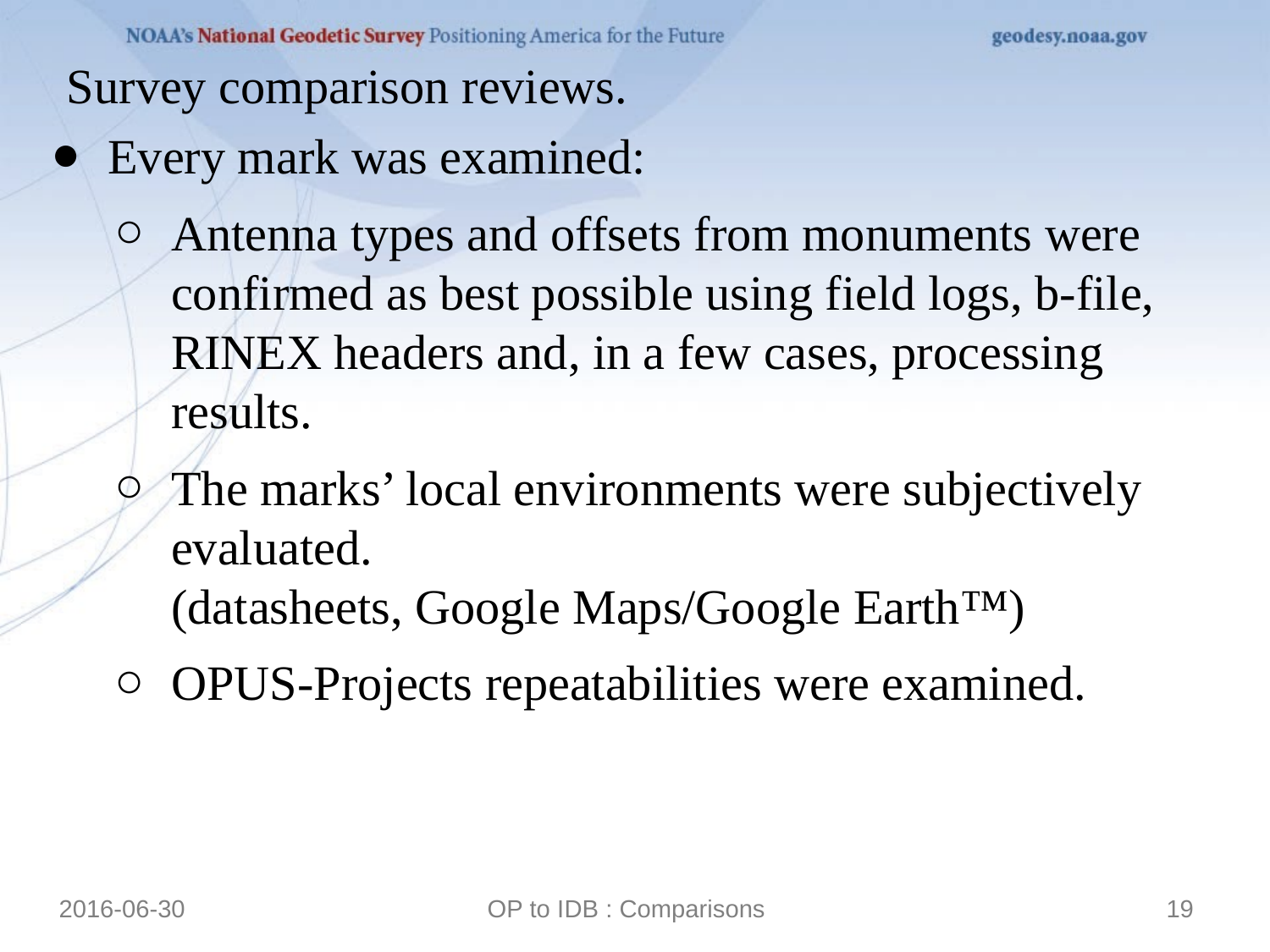

Survey comparison reviews.
Every mark was examined:
Antenna types and offsets from monuments were confirmed as best possible using field logs, b-file, RINEX headers and, in a few cases, processing results.
The marks’ local environments were subjectively evaluated.
(datasheets, Google Maps/Google Earth™)
OPUS-Projects repeatabilities were examined.

2016-06-30
OP to IDB : Comparisons
19